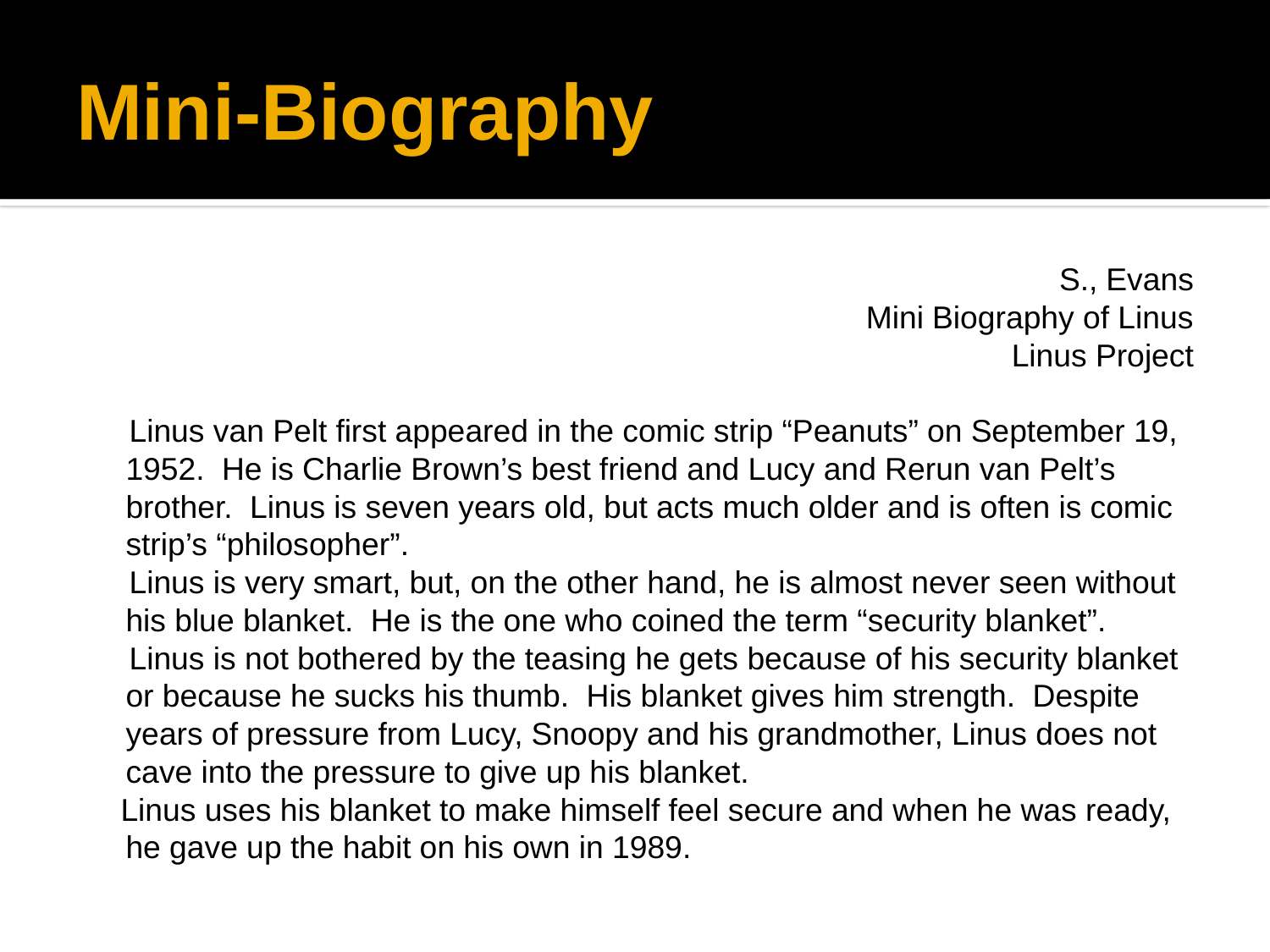

# Mini-Biography
S., Evans
Mini Biography of Linus
Linus Project

     Linus van Pelt first appeared in the comic strip “Peanuts” on September 19, 1952.  He is Charlie Brown’s best friend and Lucy and Rerun van Pelt’s brother.  Linus is seven years old, but acts much older and is often is comic strip’s “philosopher”.
     Linus is very smart, but, on the other hand, he is almost never seen without his blue blanket.  He is the one who coined the term “security blanket”.
     Linus is not bothered by the teasing he gets because of his security blanket or because he sucks his thumb.  His blanket gives him strength.  Despite years of pressure from Lucy, Snoopy and his grandmother, Linus does not cave into the pressure to give up his blanket.
    Linus uses his blanket to make himself feel secure and when he was ready, he gave up the habit on his own in 1989.